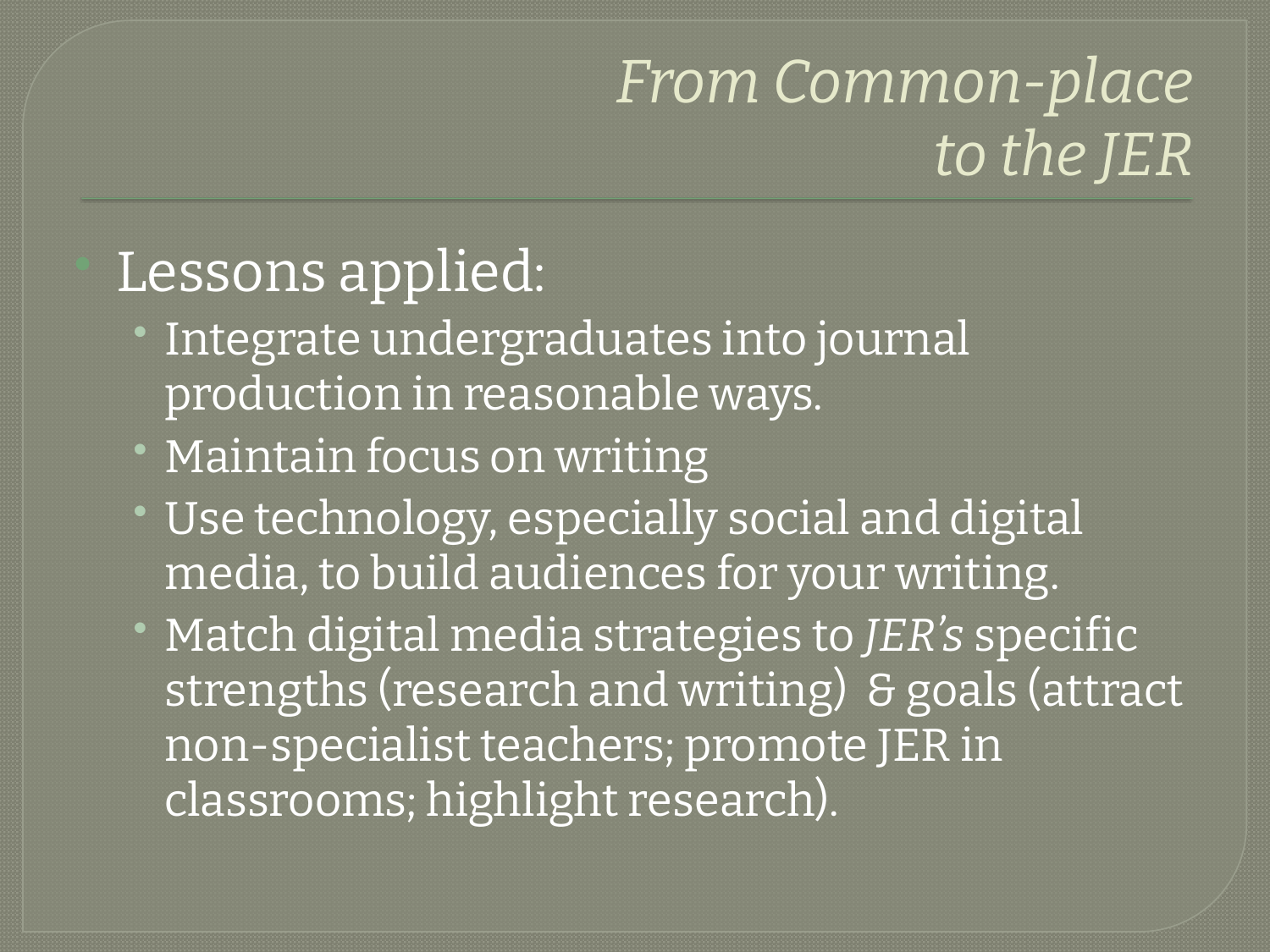

# From Common-place to the JER
Lessons applied:
Integrate undergraduates into journal production in reasonable ways.
Maintain focus on writing
Use technology, especially social and digital media, to build audiences for your writing.
Match digital media strategies to JER’s specific strengths (research and writing)  & goals (attract non-specialist teachers; promote JER in classrooms; highlight research).